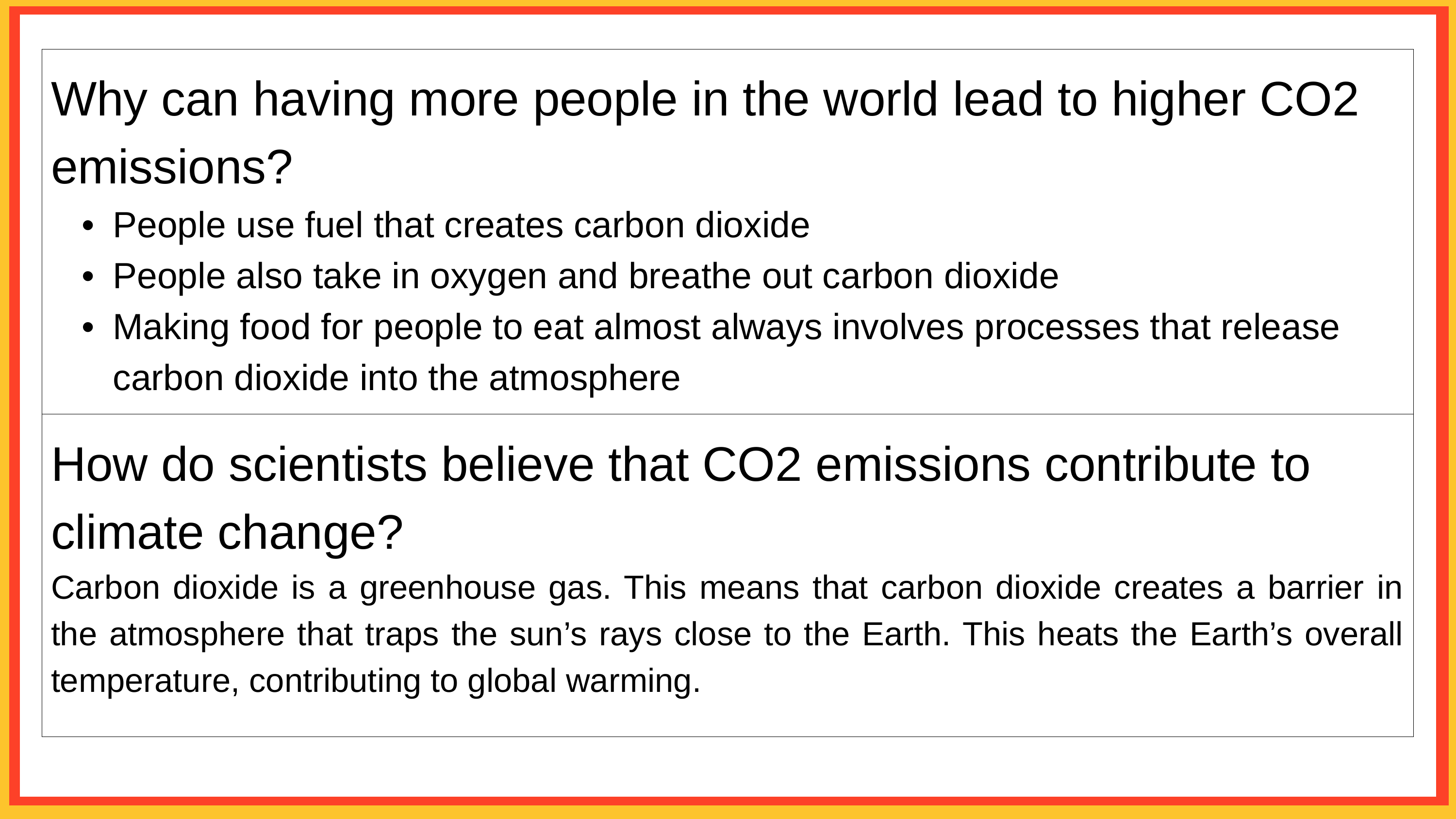

| Why can having more people in the world lead to higher CO2 emissions? People use fuel that creates carbon dioxide People also take in oxygen and breathe out carbon dioxide Making food for people to eat almost always involves processes that release carbon dioxide into the atmosphere |
| --- |
| How do scientists believe that CO2 emissions contribute to climate change? Carbon dioxide is a greenhouse gas. This means that carbon dioxide creates a barrier in the atmosphere that traps the sun’s rays close to the Earth. This heats the Earth’s overall temperature, contributing to global warming. |